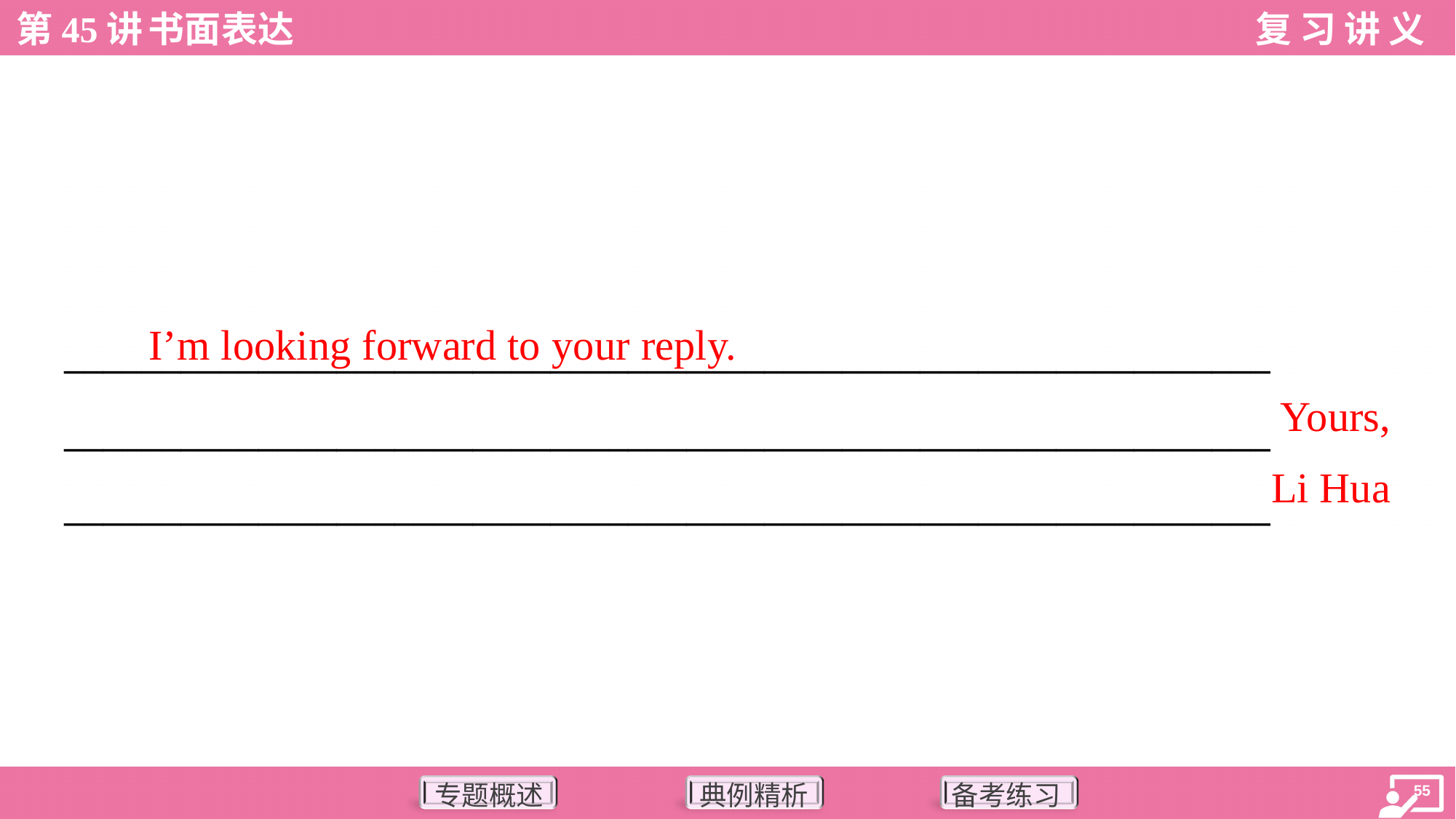

I’m looking forward to your reply.
Yours,
Li Hua
______________________________________________________________
______________________________________________________________
______________________________________________________________